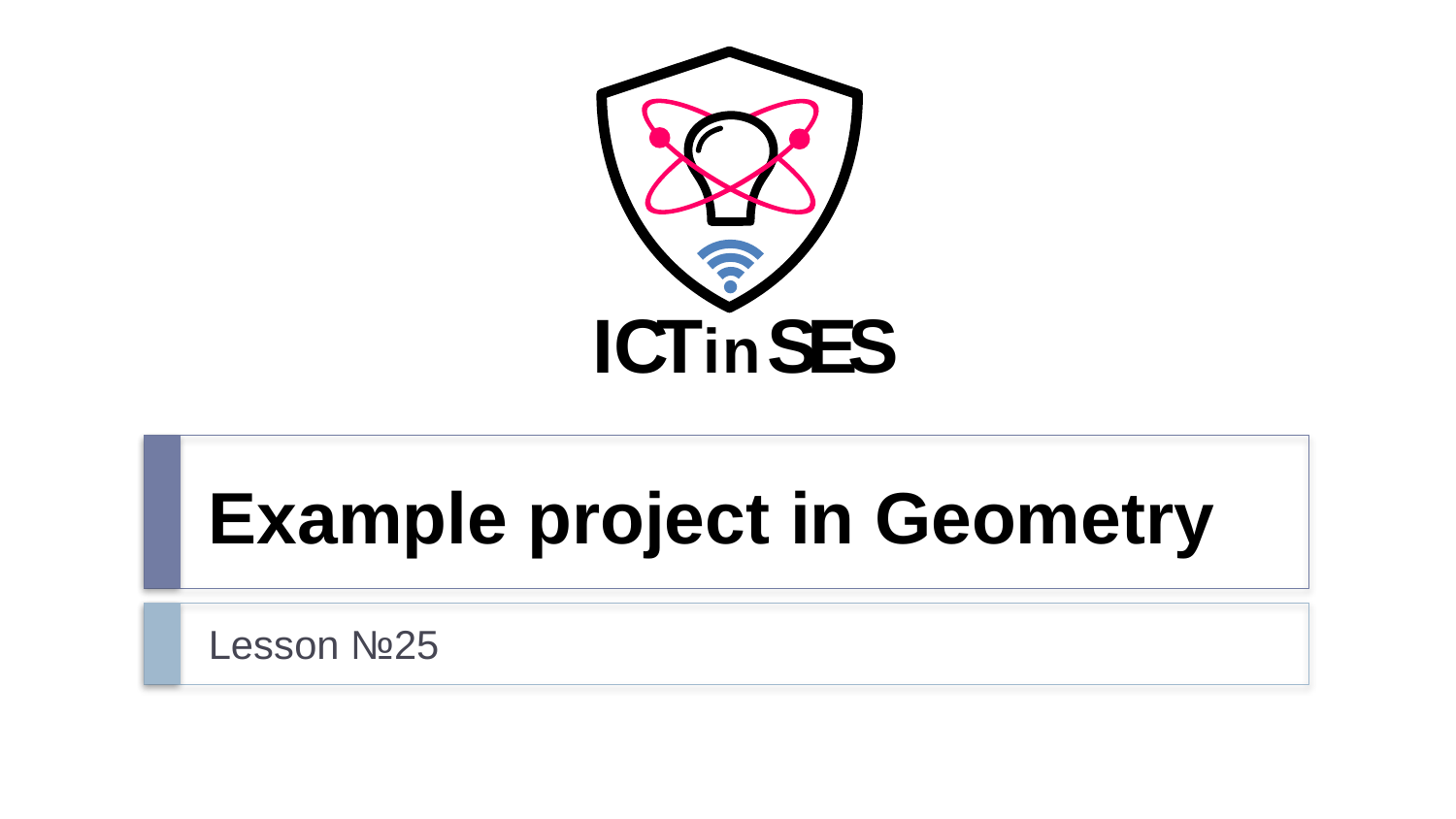

# Example project in Geometry
Lesson №25